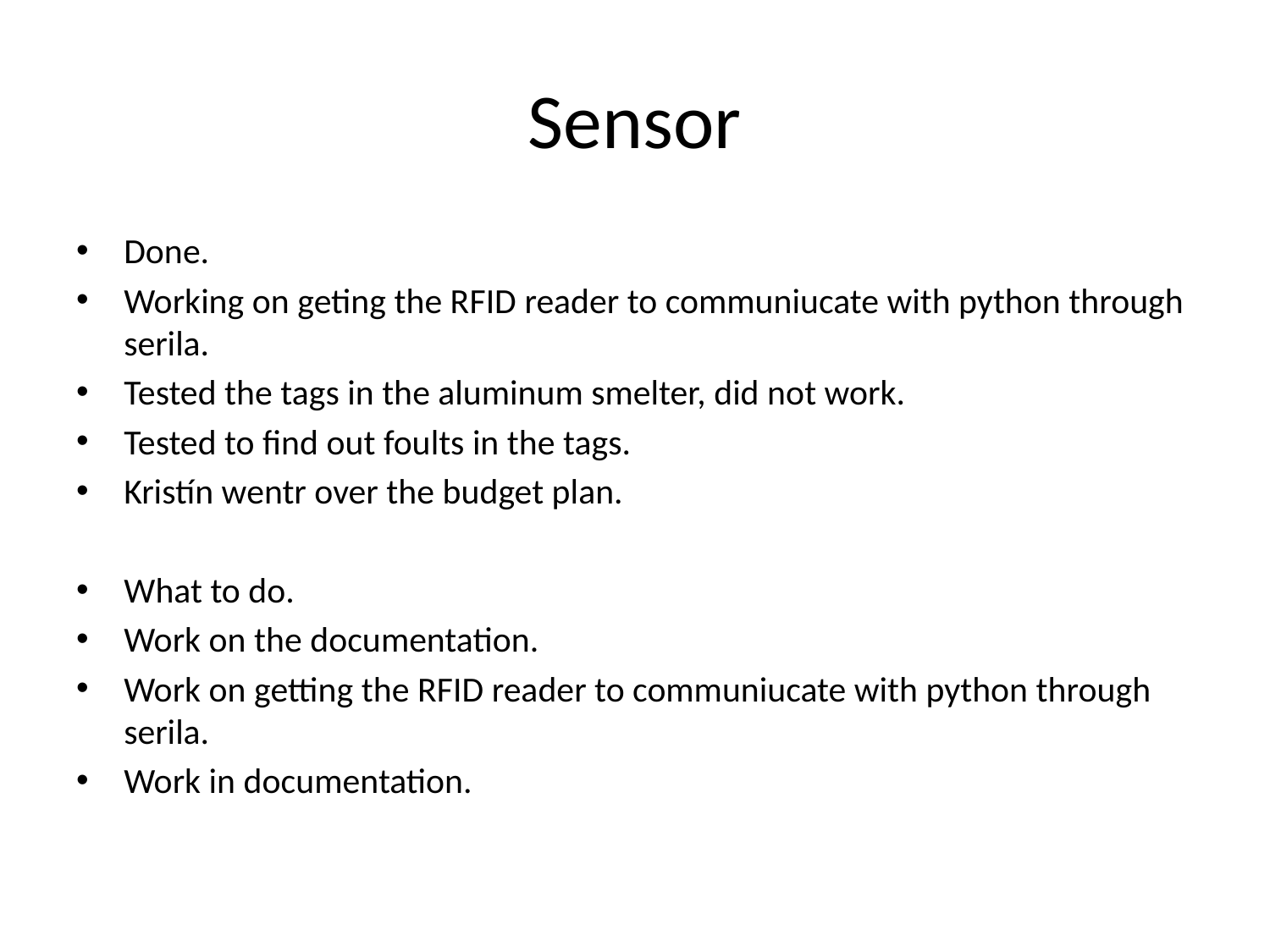

# Sensor
Done.
Working on geting the RFID reader to communiucate with python through serila.
Tested the tags in the aluminum smelter, did not work.
Tested to find out foults in the tags.
Kristín wentr over the budget plan.

What to do.
Work on the documentation.
Work on getting the RFID reader to communiucate with python through serila.
Work in documentation.